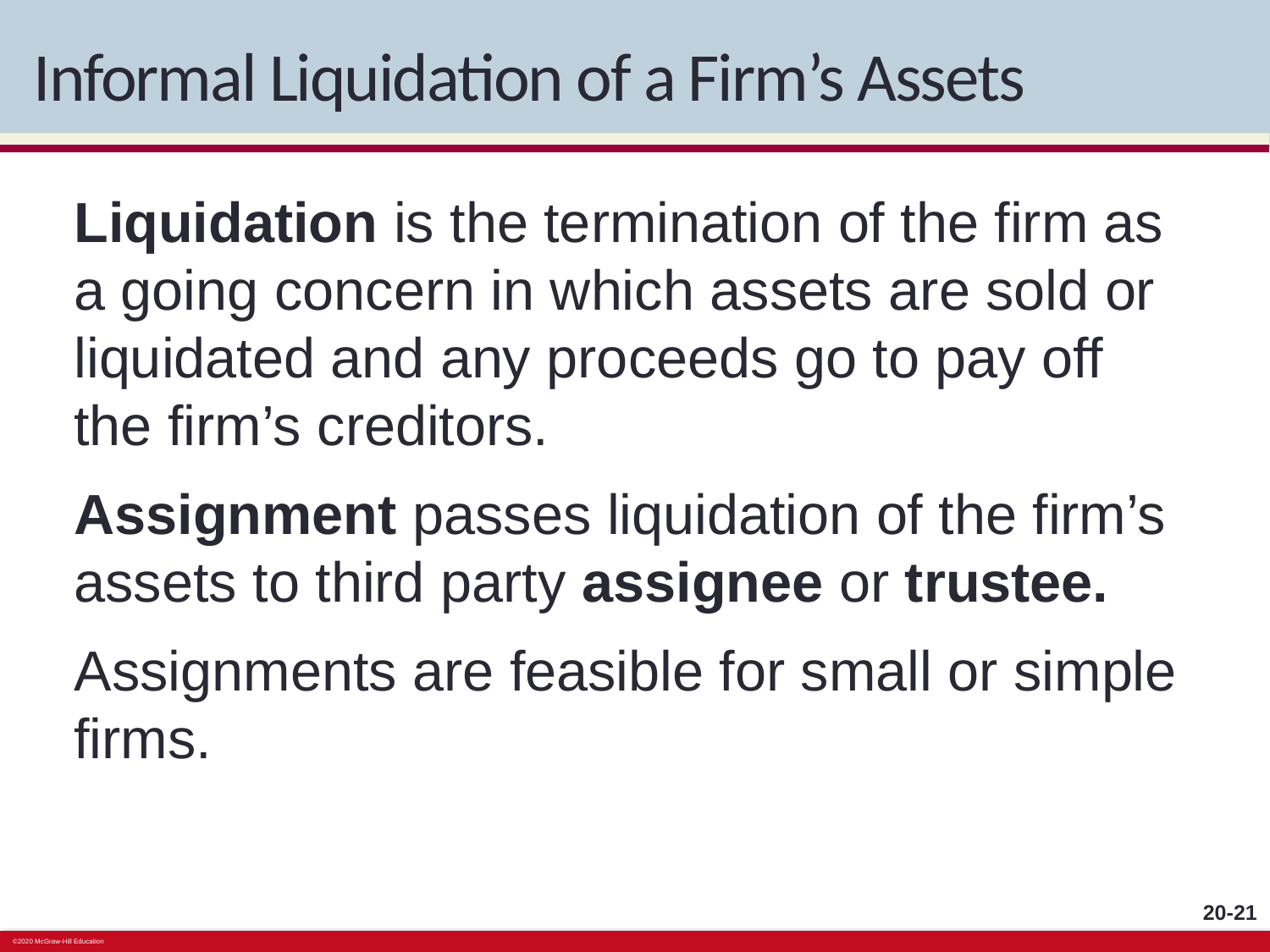

# Informal Liquidation of a Firm’s Assets
Liquidation is the termination of the firm as a going concern in which assets are sold or liquidated and any proceeds go to pay off the firm’s creditors.
Assignment passes liquidation of the firm’s assets to third party assignee or trustee.
Assignments are feasible for small or simple firms.